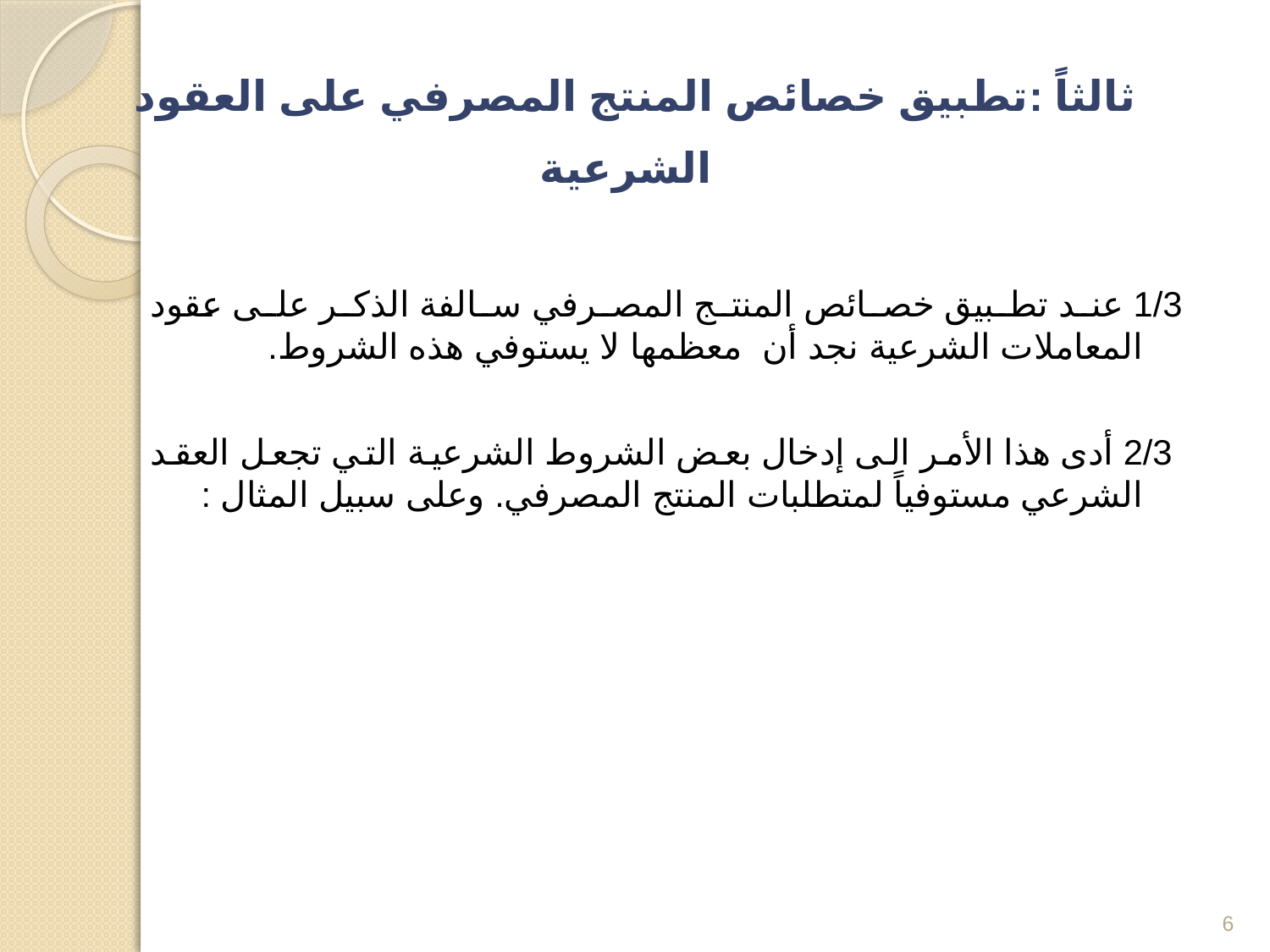

# ثالثاً :تطبيق خصائص المنتج المصرفي على العقود الشرعية

1/3 عند تطبيق خصائص المنتج المصرفي سالفة الذكر على عقود المعاملات الشرعية نجد أن  معظمها لا يستوفي هذه الشروط.

 2/3 أدى هذا الأمر الى إدخال بعض الشروط الشرعية التي تجعل العقد الشرعي مستوفياً لمتطلبات المنتج المصرفي. وعلى سبيل المثال :

6